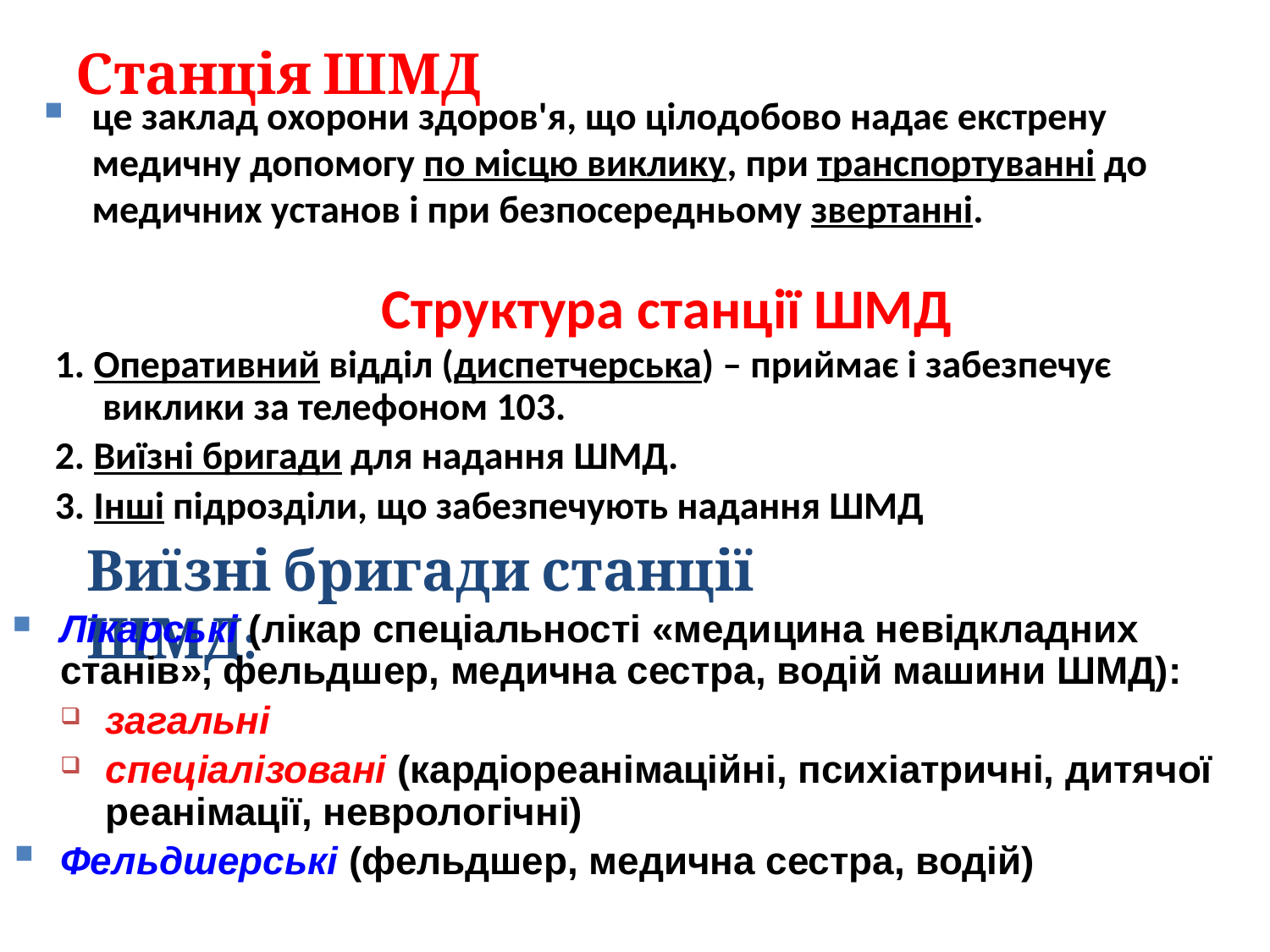

Станція ШМД
це заклад охорони здоров'я, що цілодобово надає екстрену медичну допомогу по місцю виклику, при транспортуванні до медичних установ і при безпосередньому звертанні.
Структура станції ШМД
1. Оперативний відділ (диспетчерська) – приймає і забезпечує виклики за телефоном 103.
2. Виїзні бригади для надання ШМД.
3. Інші підрозділи, що забезпечують надання ШМД
Виїзні бригади станції ШМД:
Лікарські (лікар спеціальності «медицина невідкладних станів», фельдшер, медична сестра, водій машини ШМД):
загальні
спеціалізовані (кардіореанімаційні, психіатричні, дитячої реанімації, неврологічні)
Фельдшерські (фельдшер, медична сестра, водій)